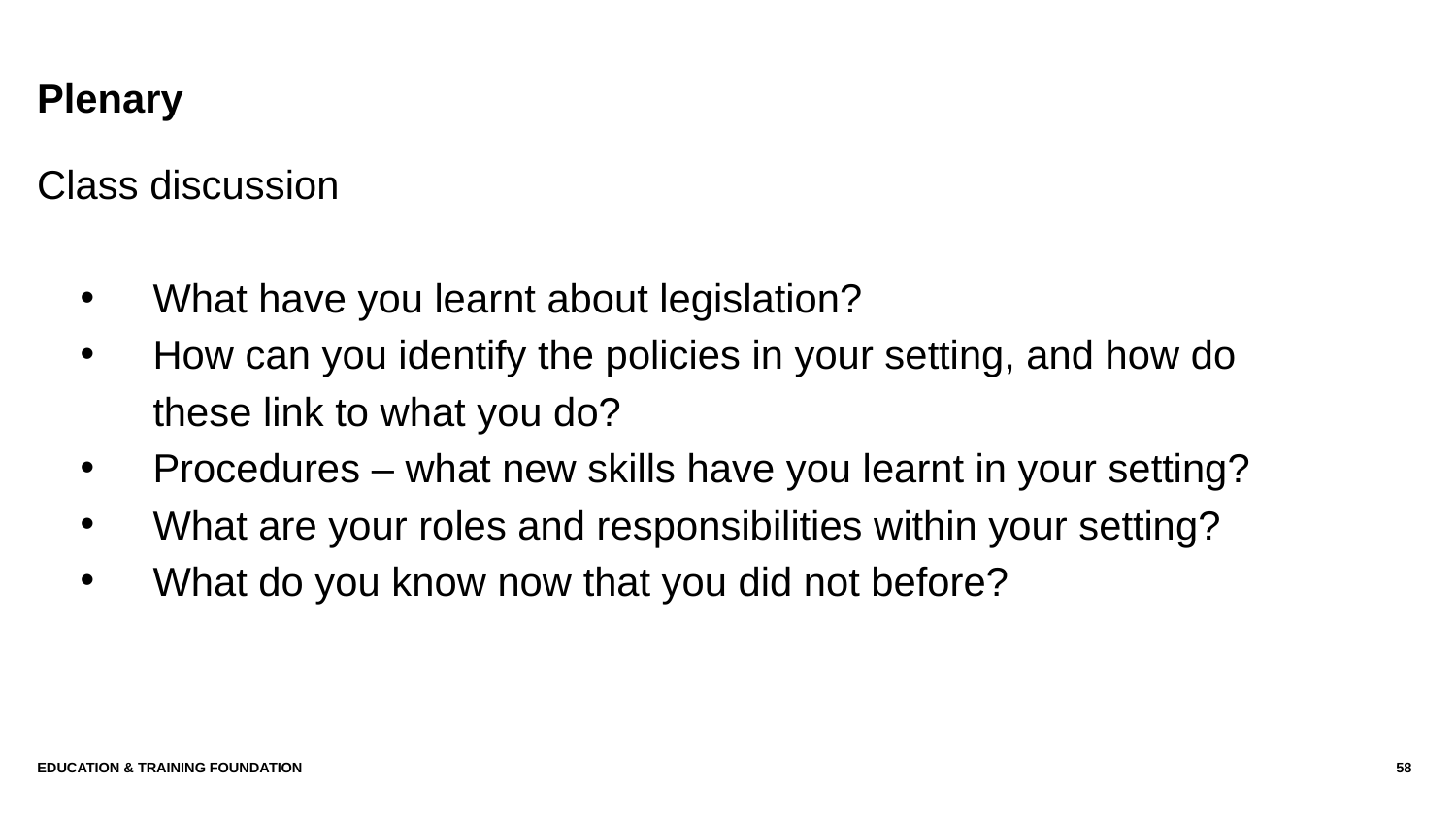

# Plenary
Class discussion

What have you learnt about legislation?
How can you identify the policies in your setting, and how do these link to what you do?
Procedures – what new skills have you learnt in your setting?
What are your roles and responsibilities within your setting?
What do you know now that you did not before?
Education & Training Foundation
58